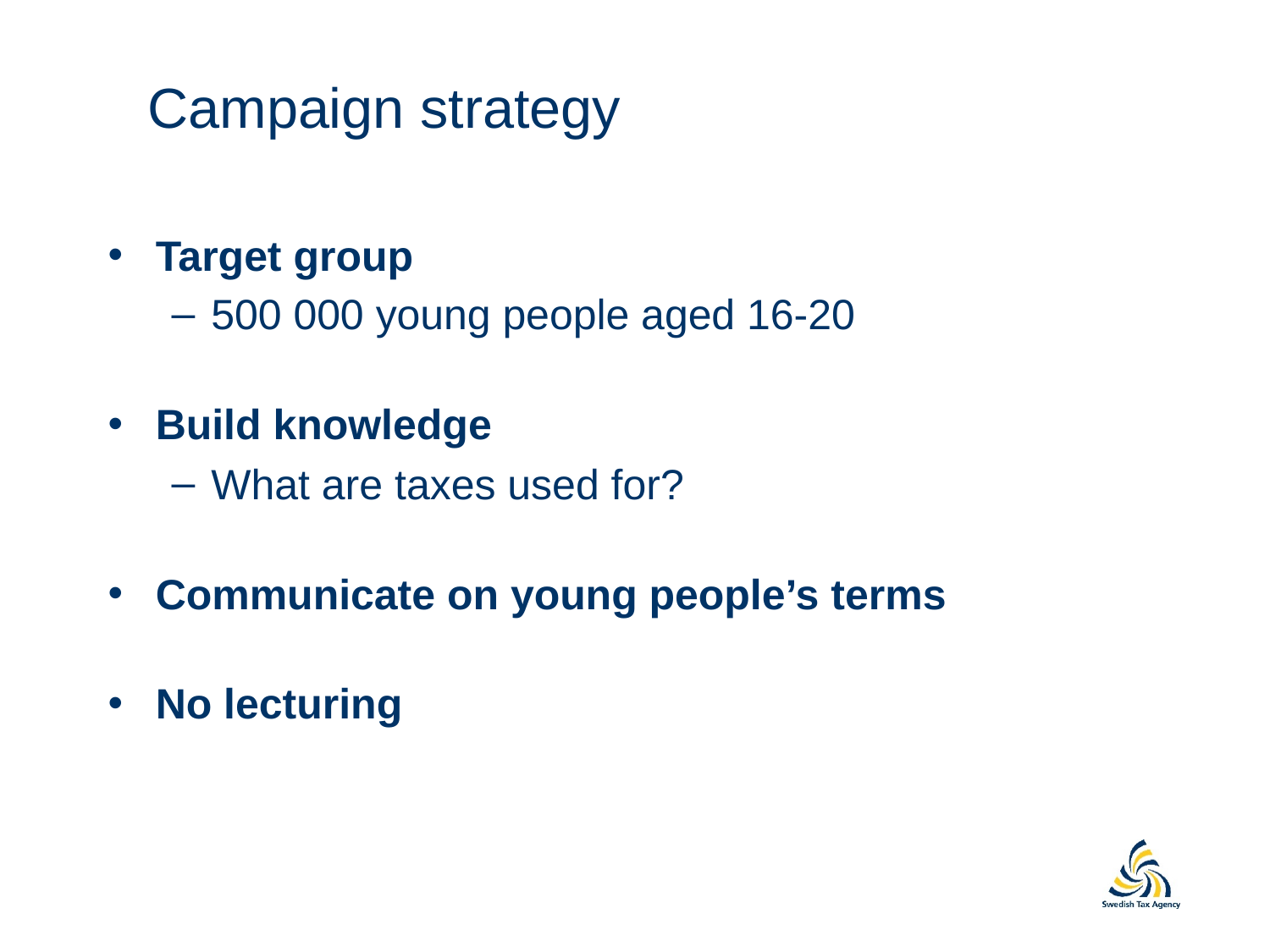

# Campaign strategy
Target group
500 000 young people aged 16-20
Build knowledge
What are taxes used for?
Communicate on young people’s terms
No lecturing
66